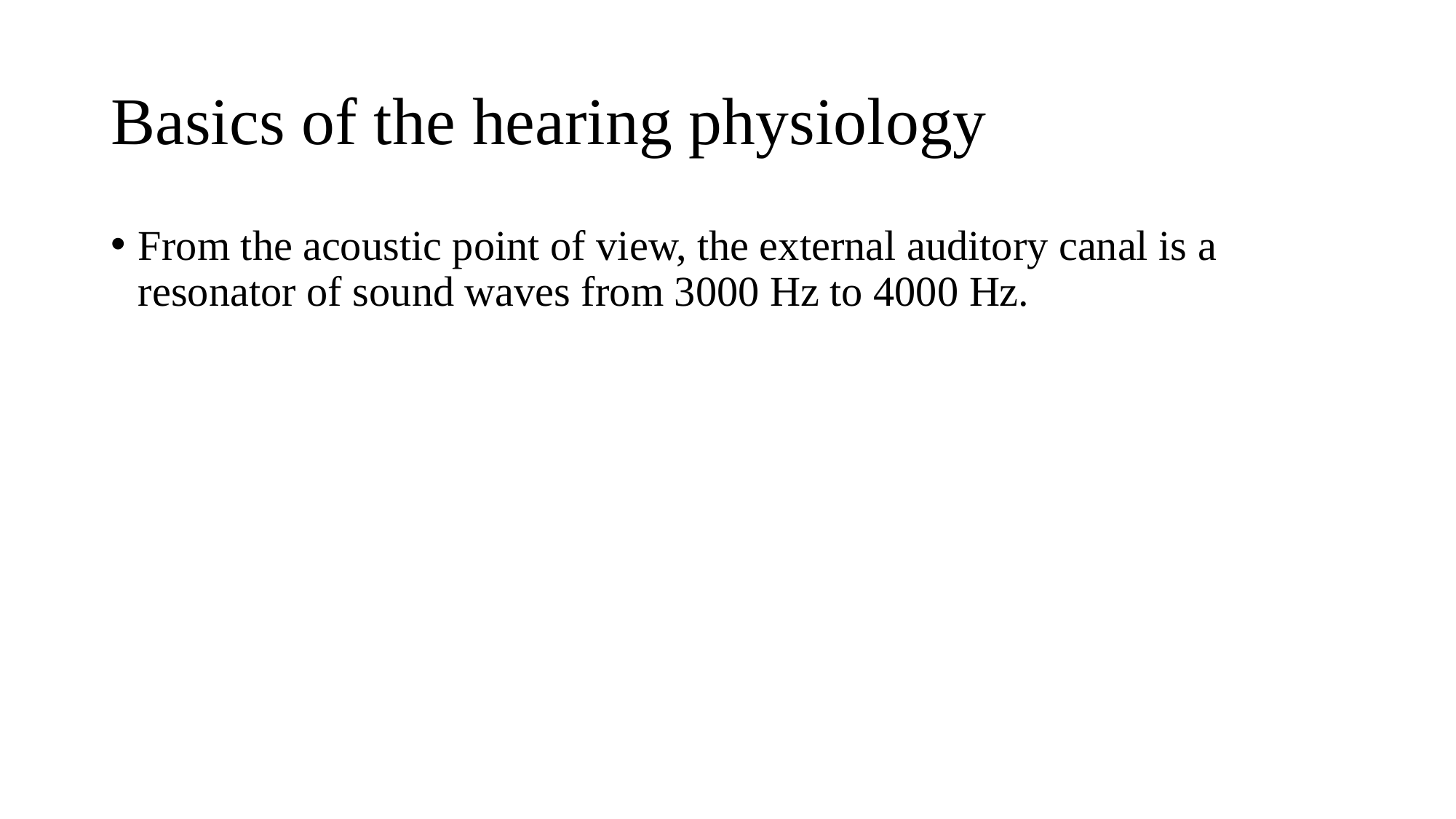

# Basics of the hearing physiology
From the acoustic point of view, the external auditory canal is a resonator of sound waves from 3000 Hz to 4000 Hz.